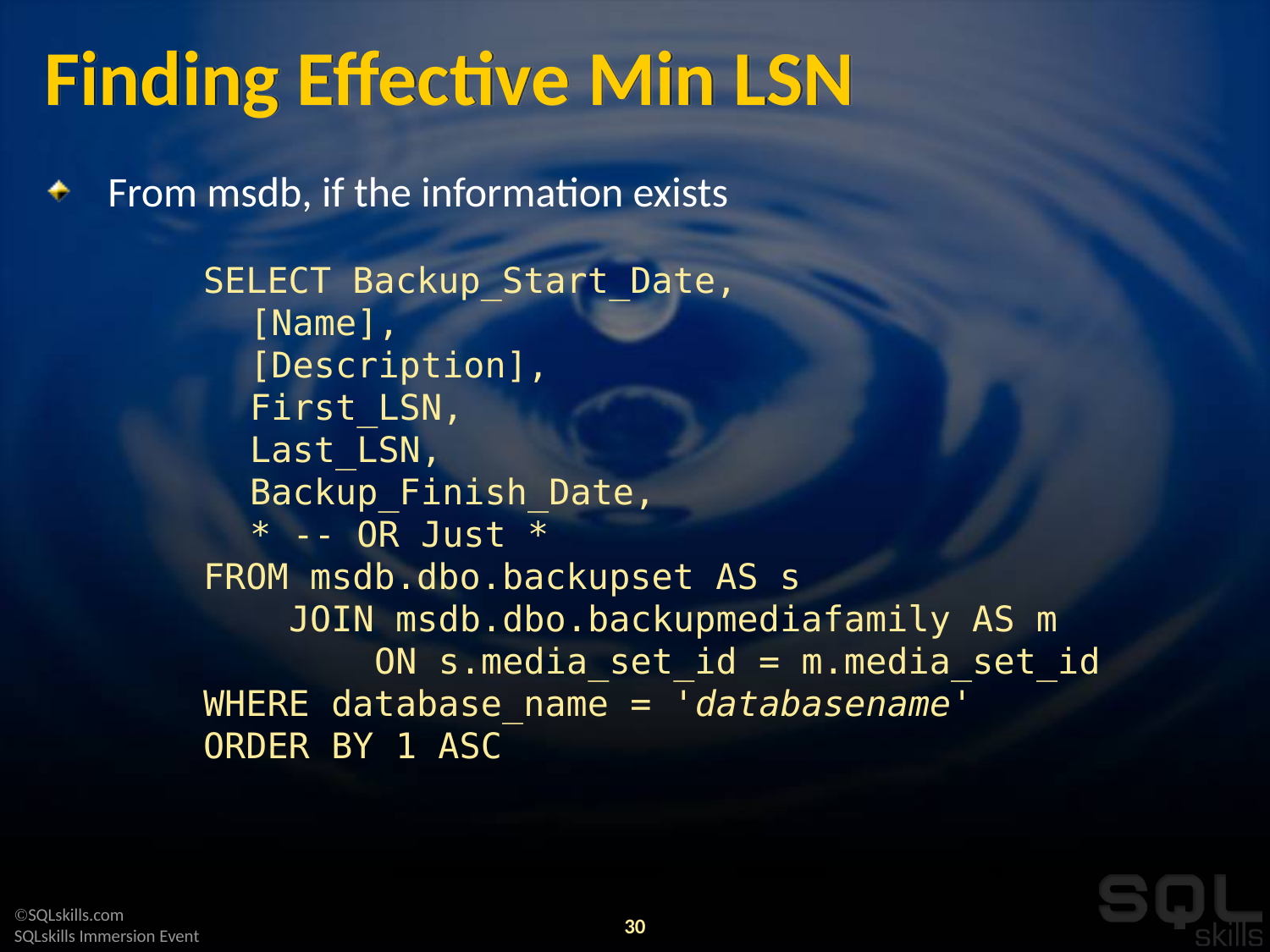

# Finding Effective Min LSN
From msdb, if the information exists

SELECT Backup_Start_Date,
	[Name],
	[Description],
	First_LSN,
	Last_LSN,
	Backup_Finish_Date,
	* -- OR Just *
FROM msdb.dbo.backupset AS s
    JOIN msdb.dbo.backupmediafamily AS m
        ON s.media_set_id = m.media_set_id
WHERE database_name = 'databasename'
ORDER BY 1 ASC
30